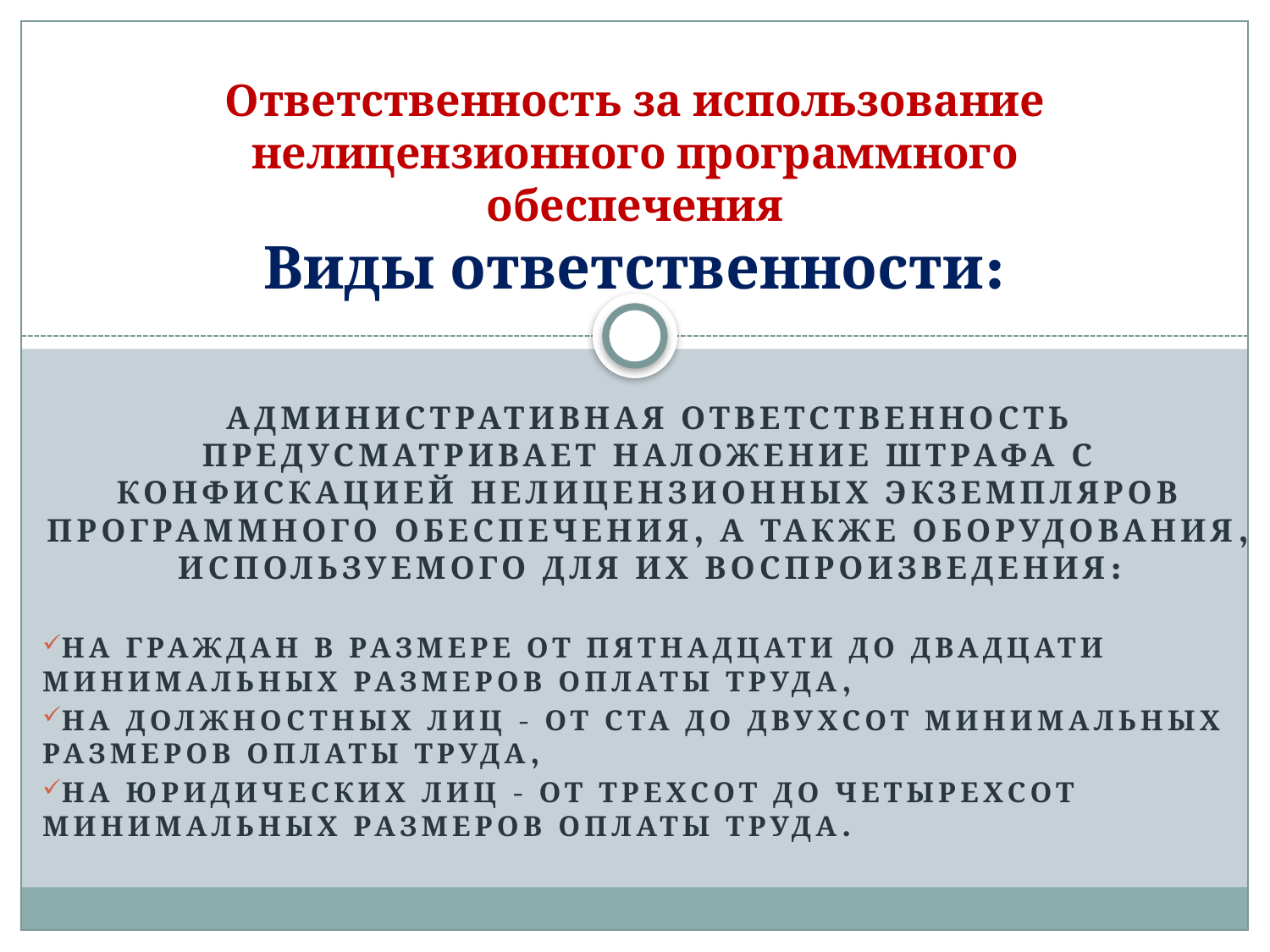

# Ответственность за использование нелицензионного программного обеспечения Виды ответственности:
Административная ответственность предусматривает наложение штрафа с конфискацией нелицензионных экземпляров программного обеспечения, а также оборудования, используемого для их воспроизведения:

на граждан в размере от пятнадцати до двадцати минимальных размеров оплаты труда,
на должностных лиц - от ста до двухсот минимальных размеров оплаты труда,
на юридических лиц - от трехсот до четырехсот минимальных размеров оплаты труда.